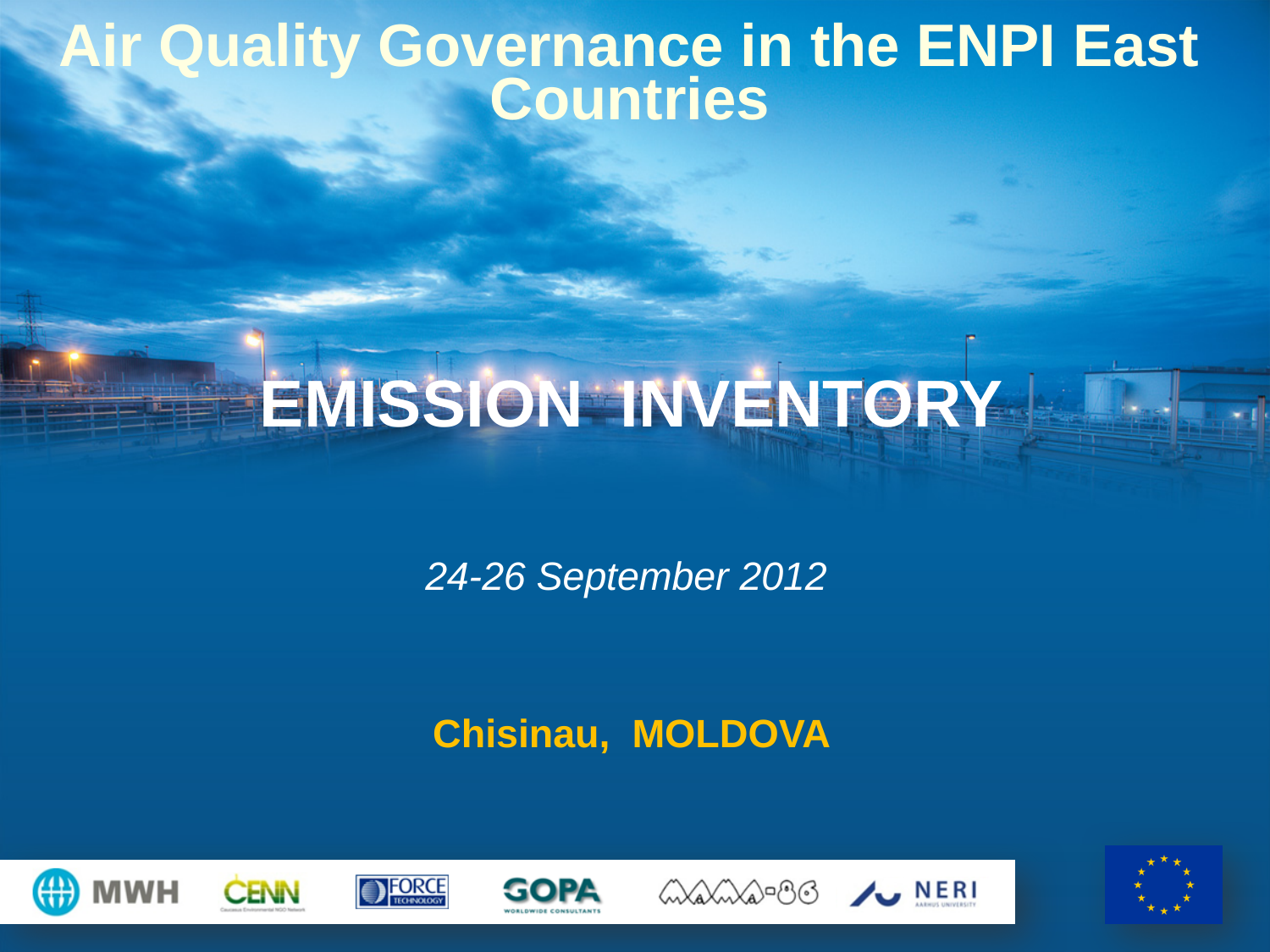

# Air Quality Governance in the ENPI East Countries
EMISSION  INVENTORY

24-26 September 2012

Chisinau,  MOLDOVA